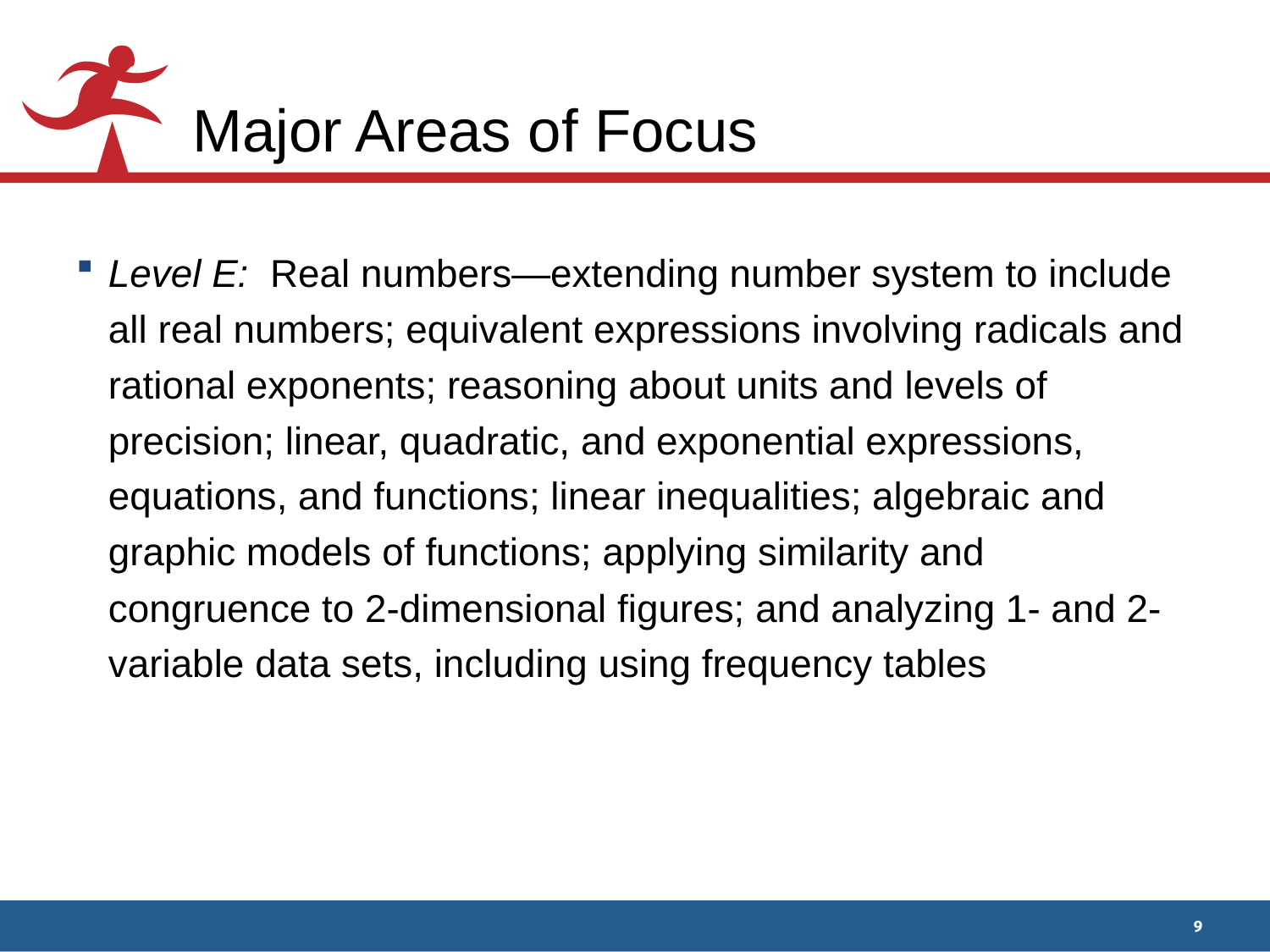

# Major Areas of Focus
Level E:  Real numbers—extending number system to include all real numbers; equivalent expressions involving radicals and rational exponents; reasoning about units and levels of precision; linear, quadratic, and exponential expressions, equations, and functions; linear inequalities; algebraic and graphic models of functions; applying similarity and congruence to 2-dimensional figures; and analyzing 1- and 2-variable data sets, including using frequency tables